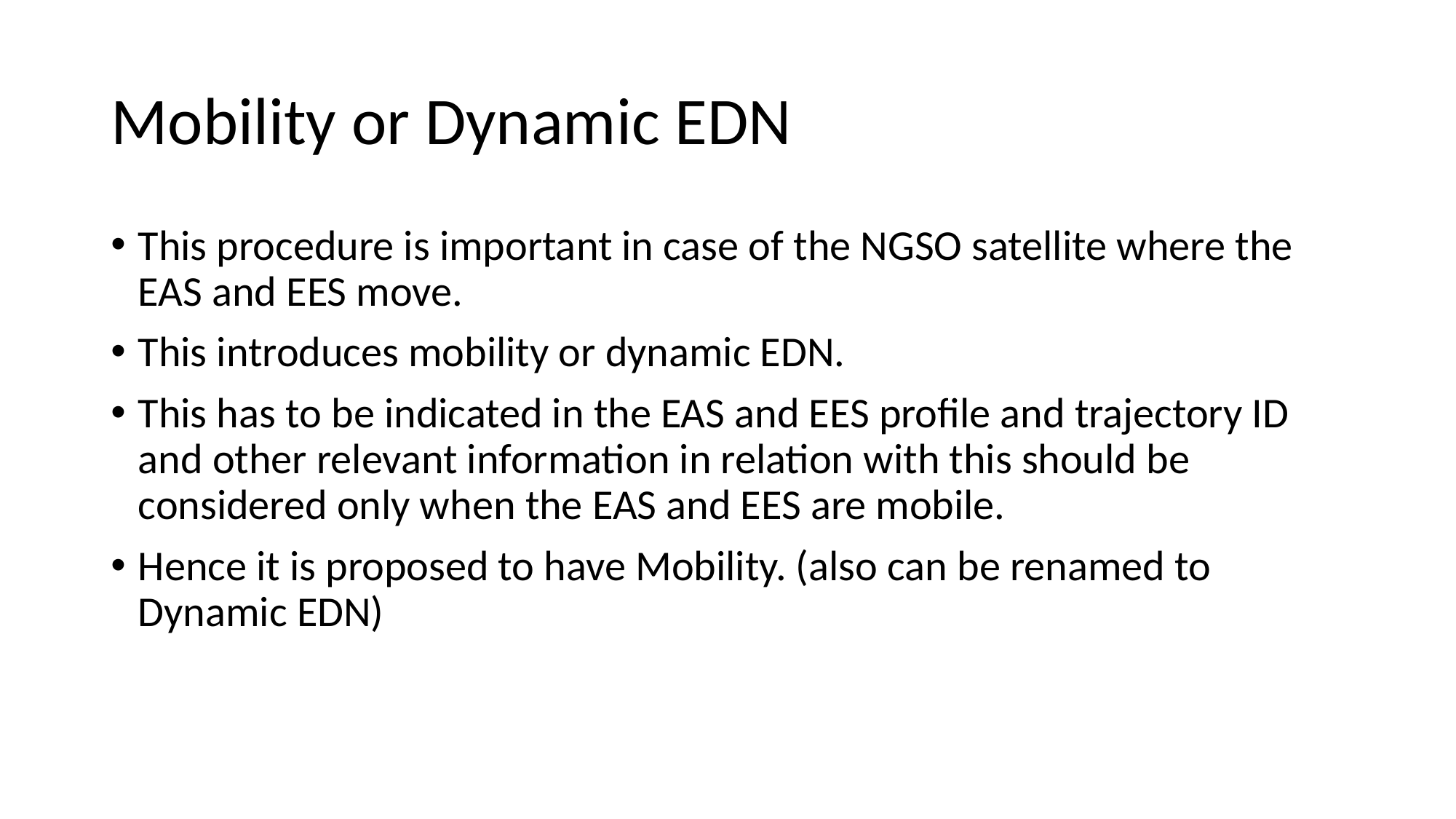

# Mobility or Dynamic EDN
This procedure is important in case of the NGSO satellite where the EAS and EES move.
This introduces mobility or dynamic EDN.
This has to be indicated in the EAS and EES profile and trajectory ID and other relevant information in relation with this should be considered only when the EAS and EES are mobile.
Hence it is proposed to have Mobility. (also can be renamed to Dynamic EDN)